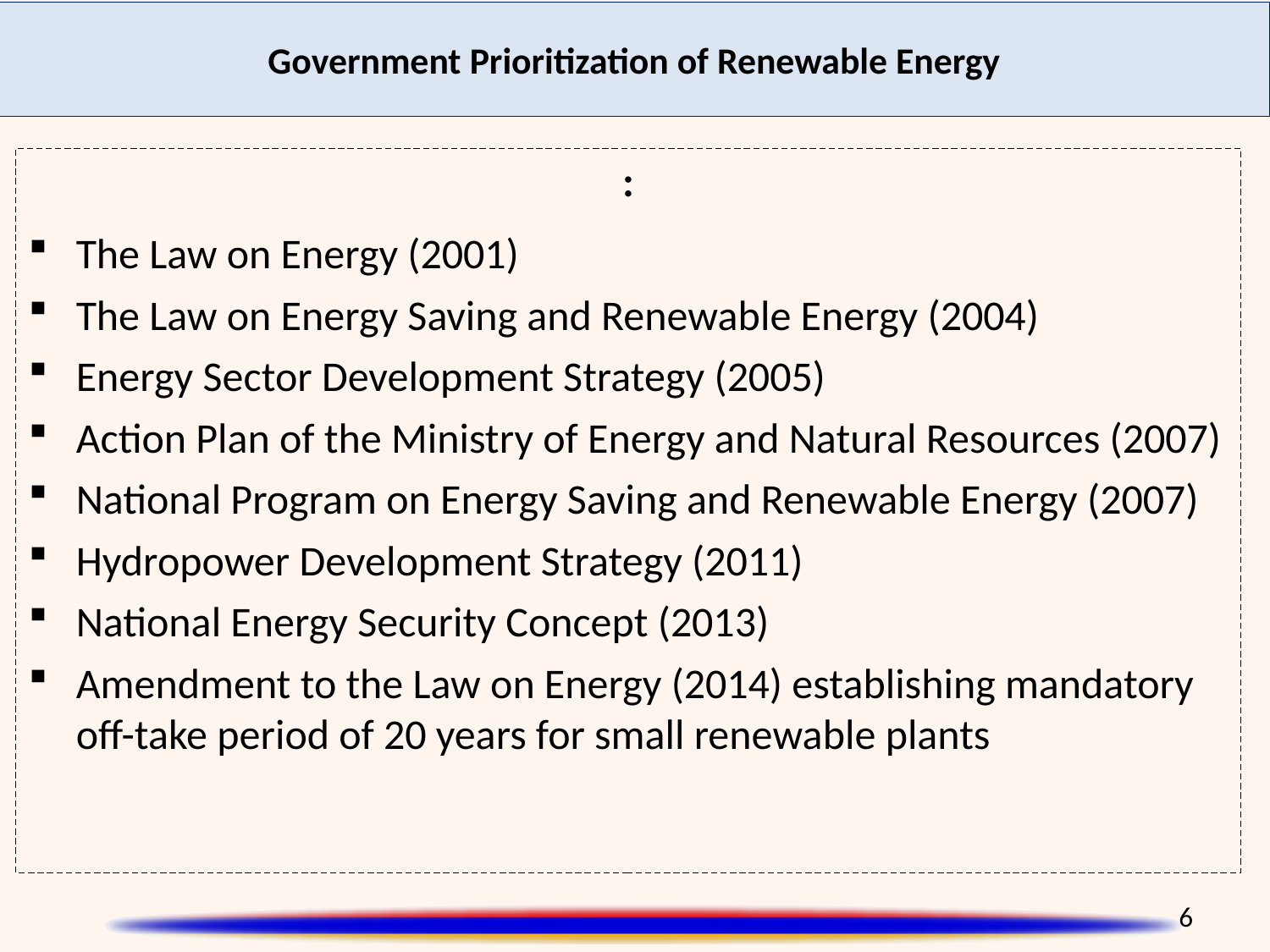

Government Prioritization of Renewable Energy
:
The Law on Energy (2001)
The Law on Energy Saving and Renewable Energy (2004)
Energy Sector Development Strategy (2005)
Action Plan of the Ministry of Energy and Natural Resources (2007)
National Program on Energy Saving and Renewable Energy (2007)
Hydropower Development Strategy (2011)
National Energy Security Concept (2013)
Amendment to the Law on Energy (2014) establishing mandatory off-take period of 20 years for small renewable plants
6